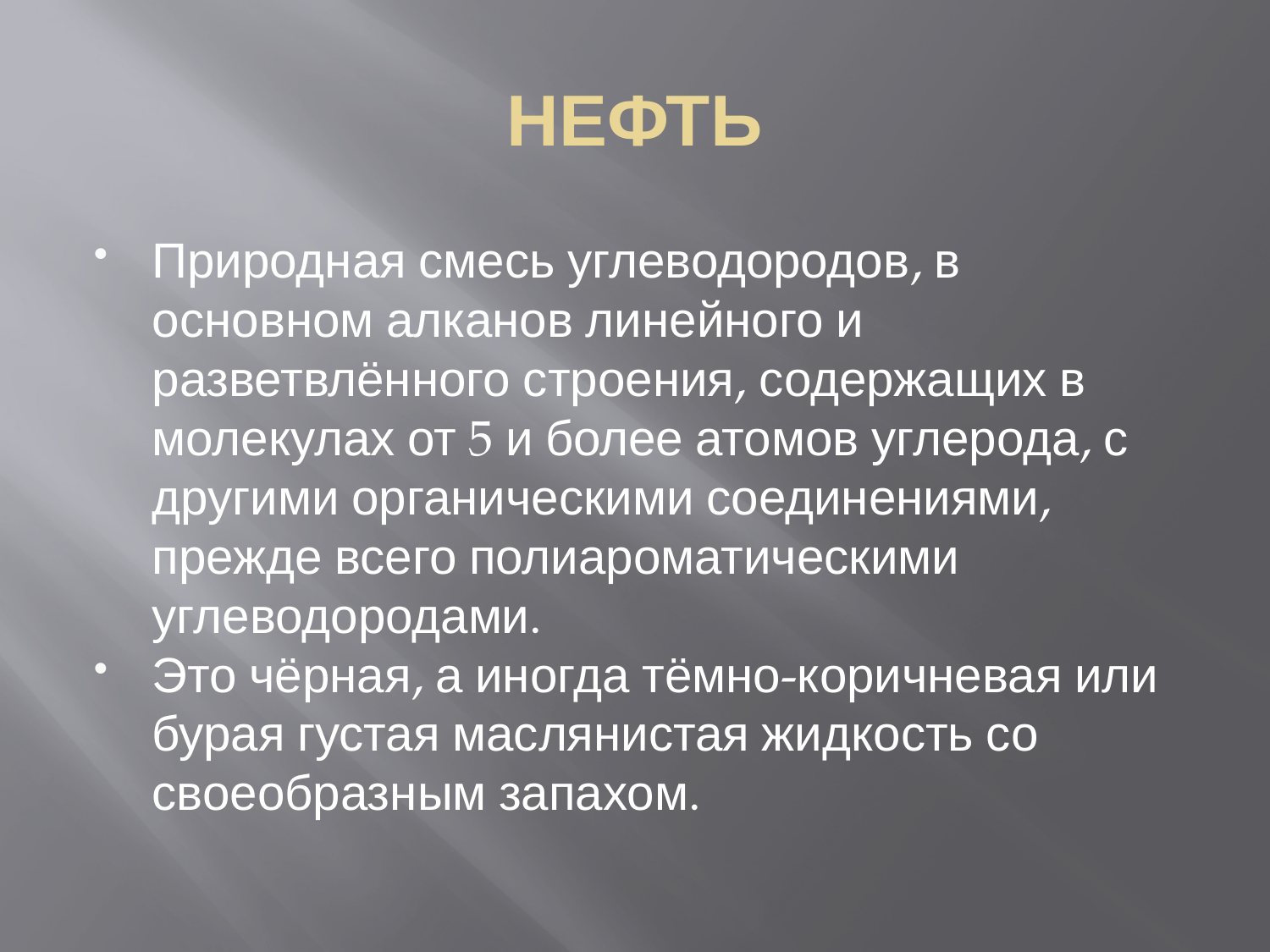

НЕФТЬ
Природная смесь углеводородов, в основном алканов линейного и разветвлённого строения, содержащих в молекулах от 5 и более атомов углерода, с другими органическими соединениями, прежде всего полиароматическими углеводородами.
Это чёрная, а иногда тёмно-коричневая или бурая густая маслянистая жидкость со своеобразным запахом.